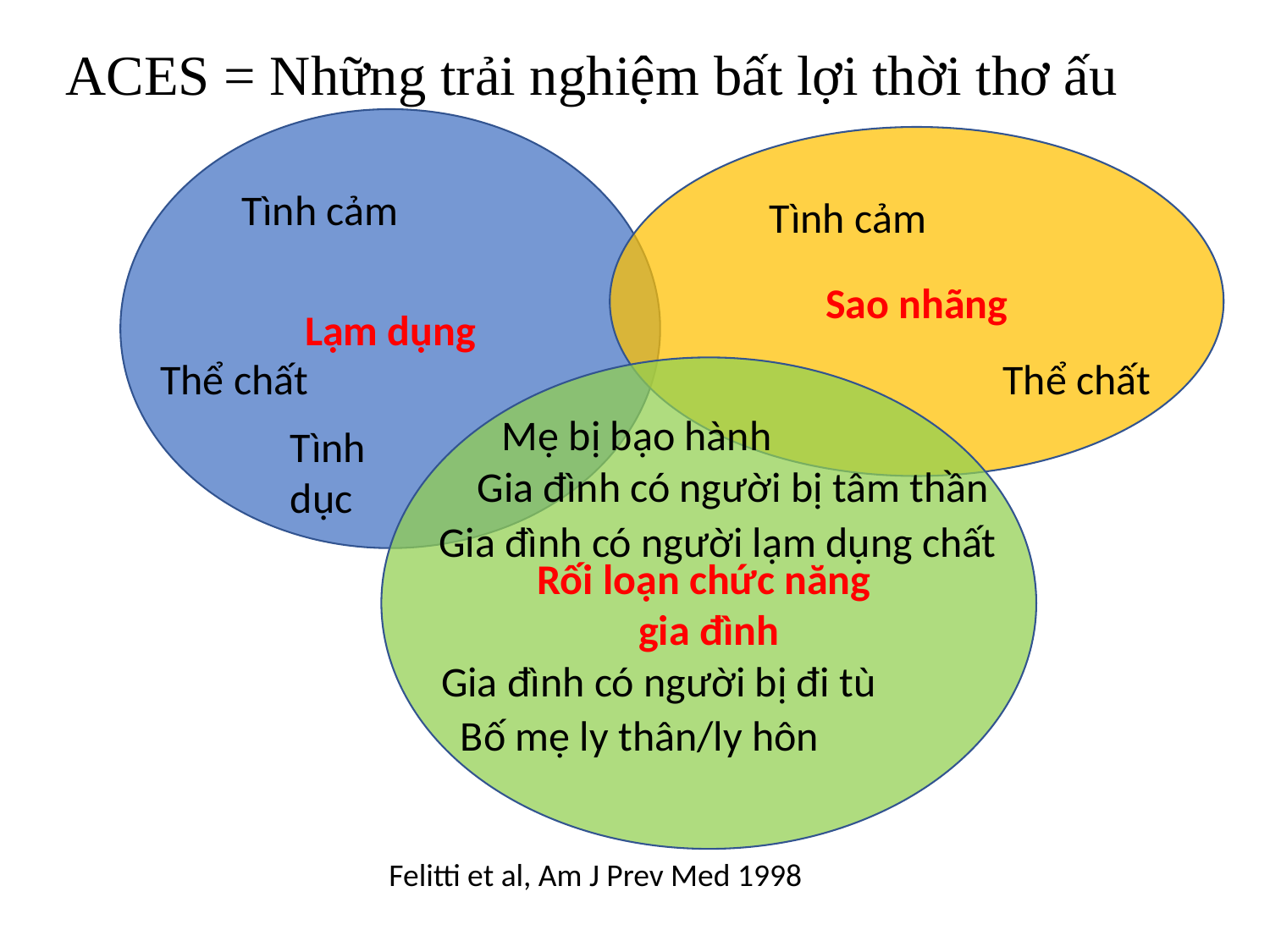

# ACES = Những trải nghiệm bất lợi thời thơ ấu
Lạm dụng
Sao nhãng
Tình cảm
Tình cảm
Thể chất
Thể chất
Rối loạn chức năng
gia đình
Mẹ bị bạo hành
Tình dục
Gia đình có người bị tâm thần
Gia đình có người lạm dụng chất
Gia đình có người bị đi tù
Bố mẹ ly thân/ly hôn
Felitti et al, Am J Prev Med 1998